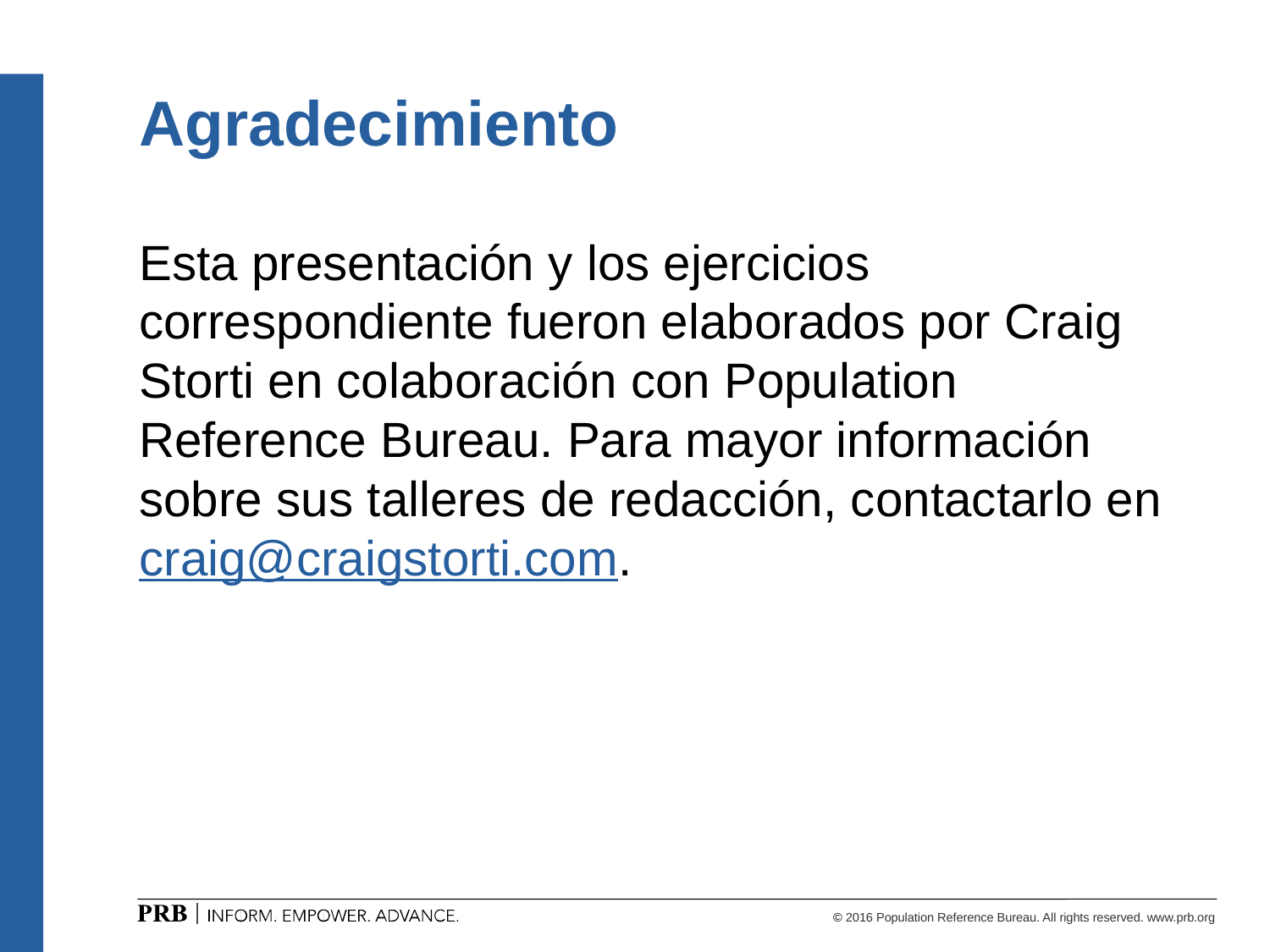

# Agradecimiento
Esta presentación y los ejercicios correspondiente fueron elaborados por Craig Storti en colaboración con Population Reference Bureau. Para mayor información sobre sus talleres de redacción, contactarlo en craig@craigstorti.com.